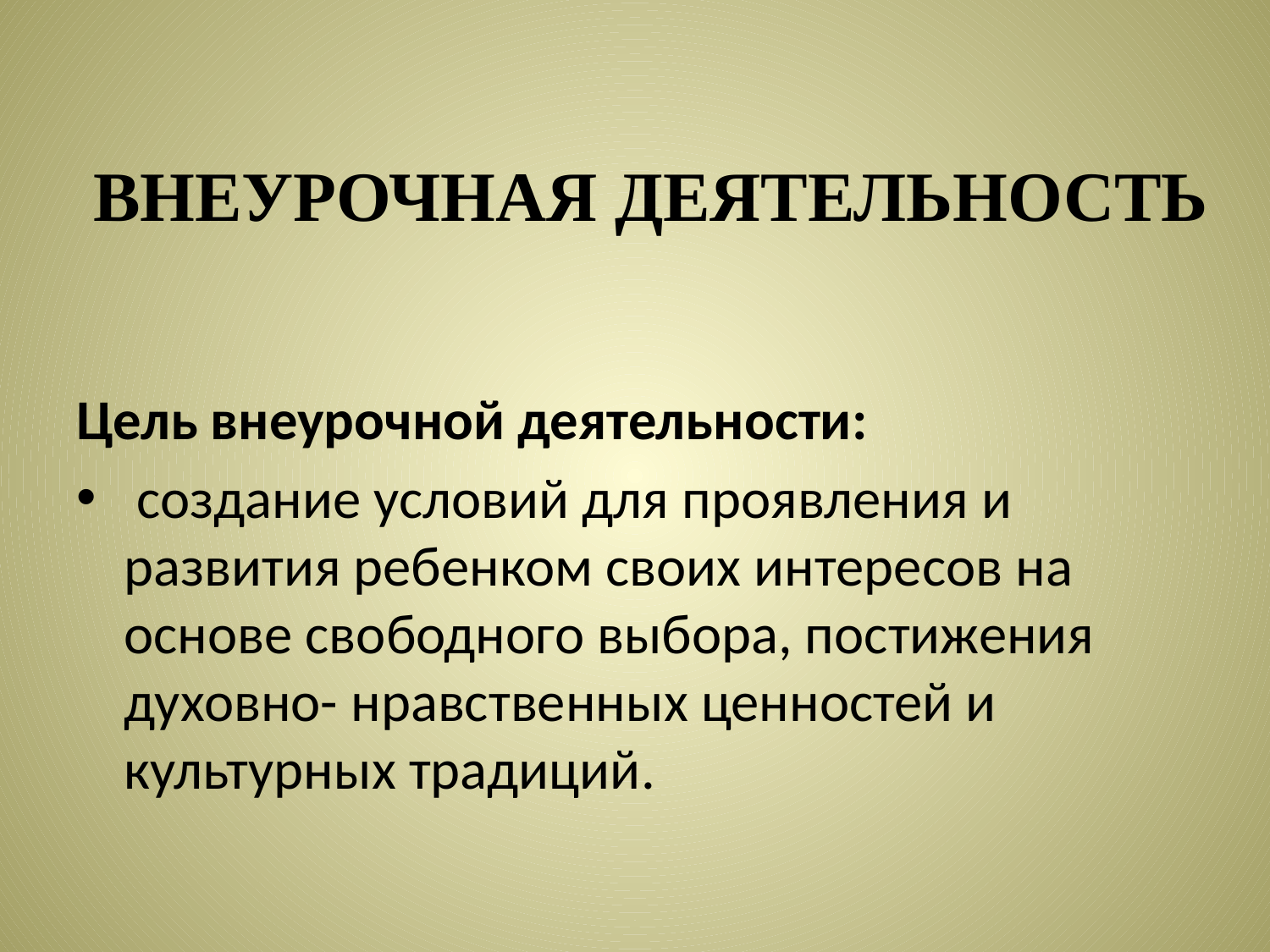

# ВНЕУРОЧНАЯ ДЕЯТЕЛЬНОСТЬ
Цель внеурочной деятельности:
 создание условий для проявления и развития ребенком своих интересов на основе свободного выбора, постижения духовно- нравственных ценностей и культурных традиций.